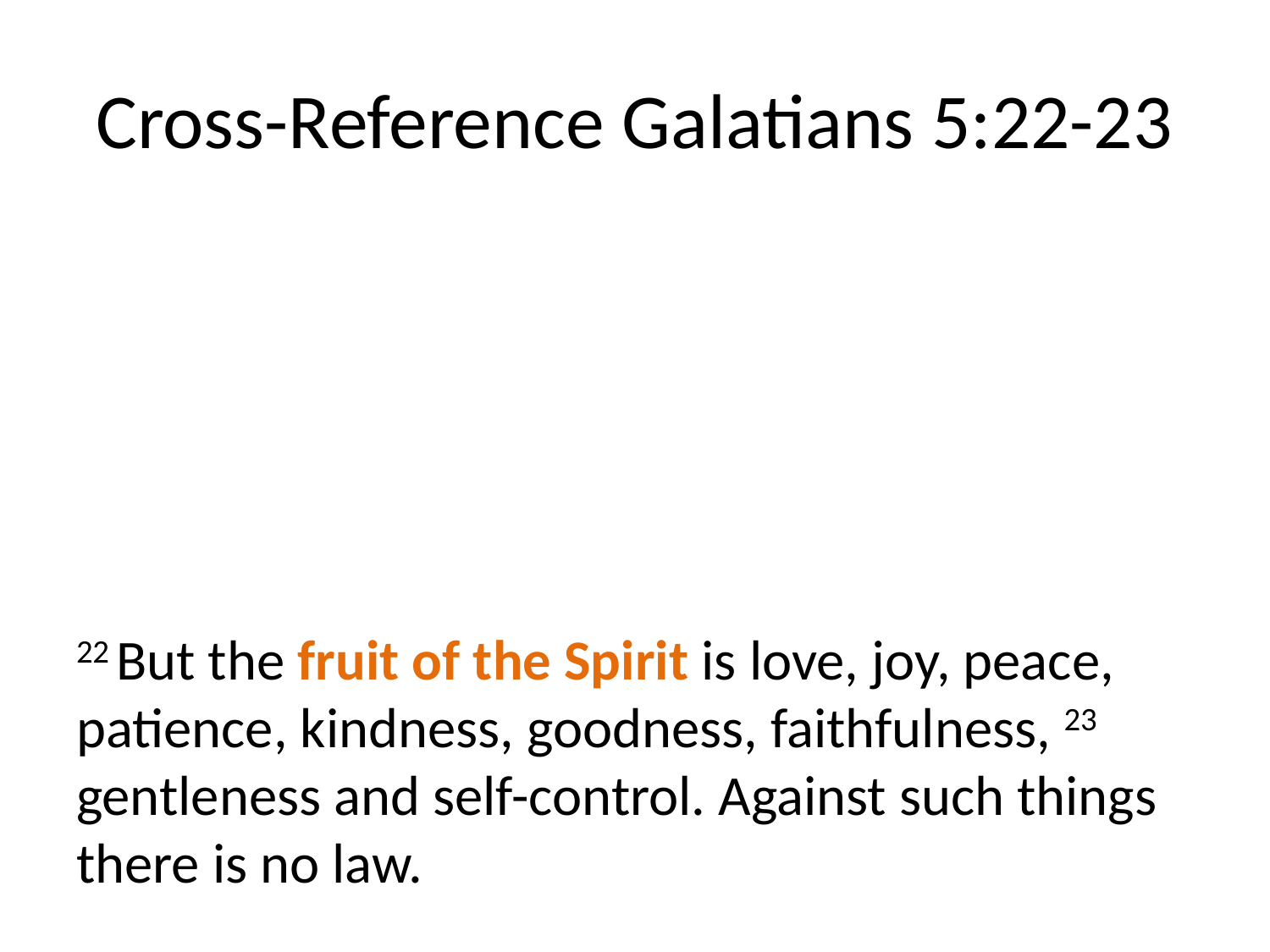

# Cross-Reference Galatians 5:22-23

22 But the fruit of the Spirit is love, joy, peace, patience, kindness, goodness, faithfulness, 23 gentleness and self-control. Against such things there is no law.